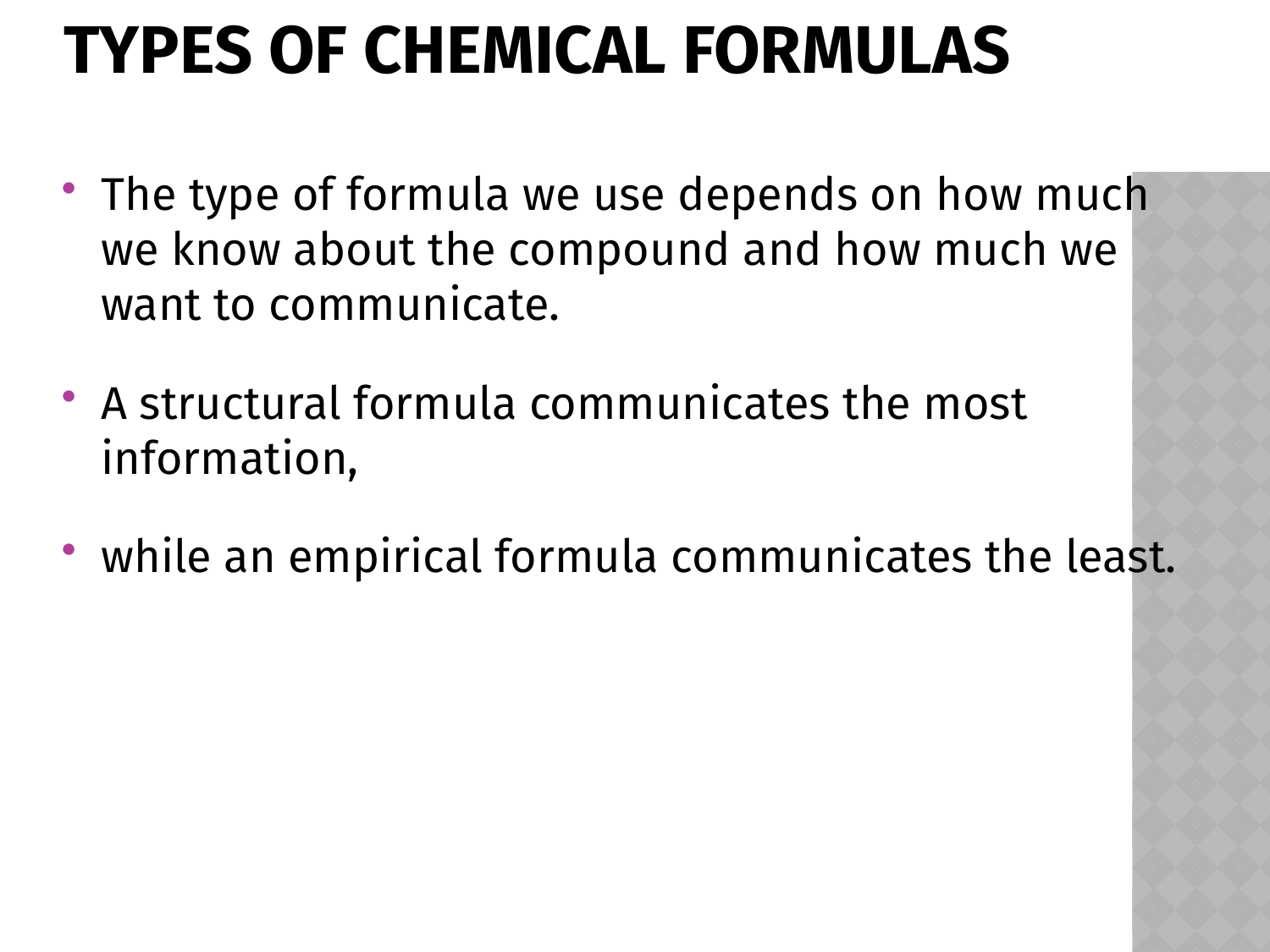

# Types of Chemical Formulas
The type of formula we use depends on how much we know about the compound and how much we want to communicate.

A structural formula communicates the most information,

while an empirical formula communicates the least.